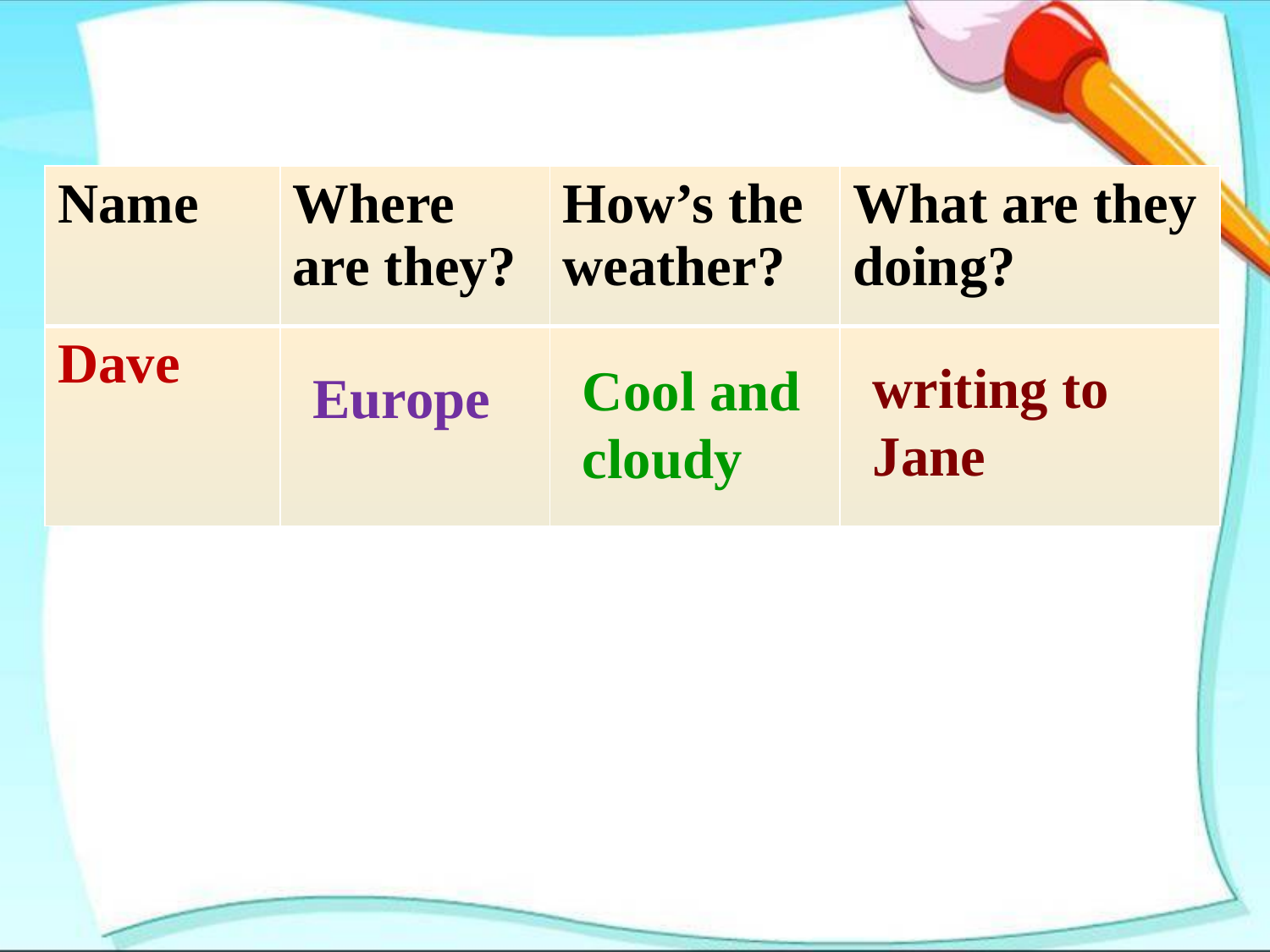

| Name | Where are they? | How’s the weather? | What are they doing? |
| --- | --- | --- | --- |
| Dave |  |  |  |
writing to Jane
Cool and cloudy
Europe